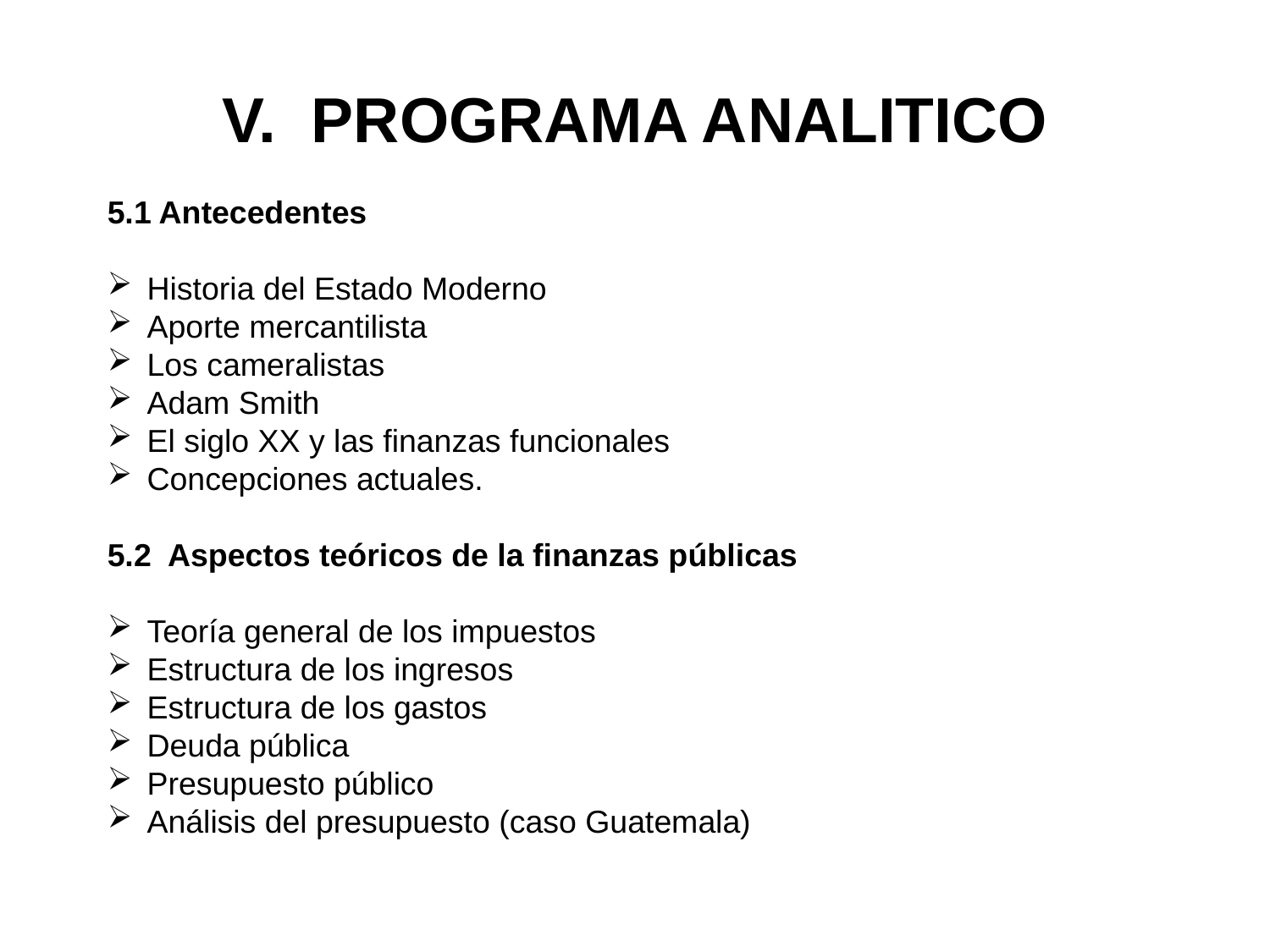

# V.  PROGRAMA ANALITICO
5.1 Antecedentes

Historia del Estado Moderno
Aporte mercantilista
Los cameralistas
Adam Smith
El siglo XX y las finanzas funcionales
Concepciones actuales.

5.2  Aspectos teóricos de la finanzas públicas

Teoría general de los impuestos
Estructura de los ingresos
Estructura de los gastos
Deuda pública
Presupuesto público
Análisis del presupuesto (caso Guatemala)